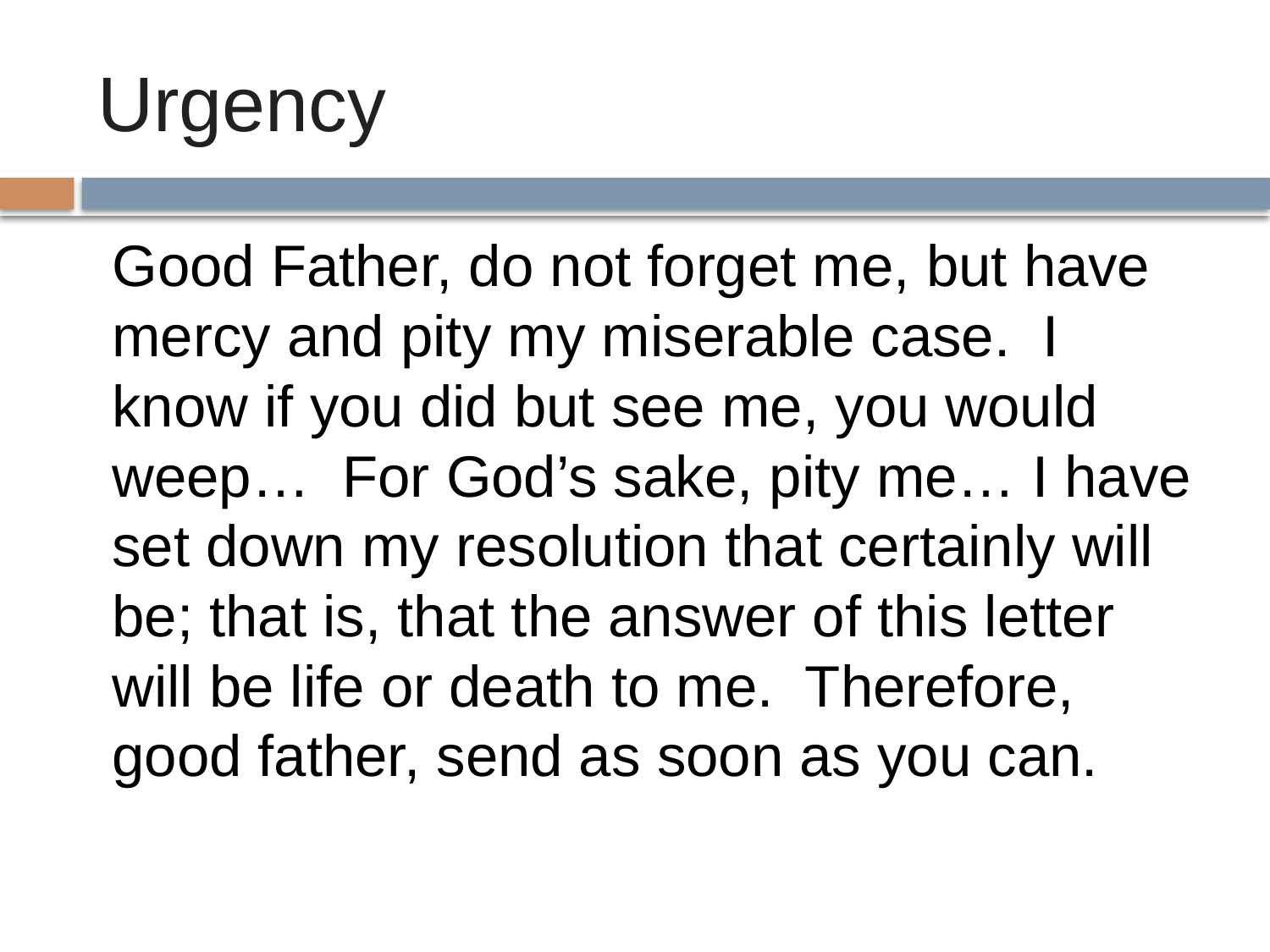

# Urgency
Good Father, do not forget me, but have mercy and pity my miserable case.  I know if you did but see me, you would weep…  For God’s sake, pity me… I have set down my resolution that certainly will be; that is, that the answer of this letter will be life or death to me.  Therefore, good father, send as soon as you can.